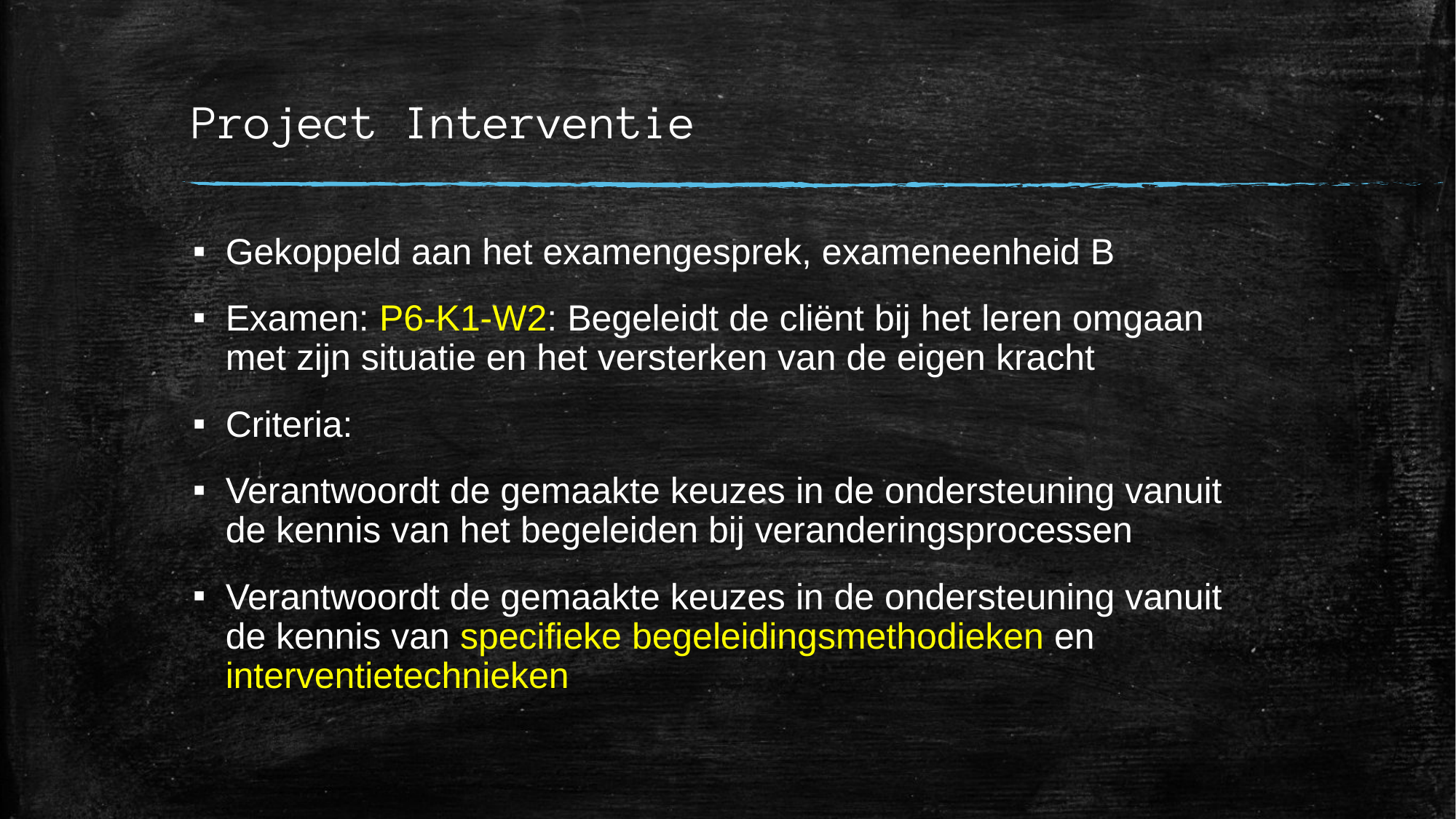

# Project Interventie
Gekoppeld aan het examengesprek, exameneenheid B
Examen: P6-K1-W2: Begeleidt de cliënt bij het leren omgaan met zijn situatie en het versterken van de eigen kracht
Criteria:
Verantwoordt de gemaakte keuzes in de ondersteuning vanuit de kennis van het begeleiden bij veranderingsprocessen
Verantwoordt de gemaakte keuzes in de ondersteuning vanuit de kennis van specifieke begeleidingsmethodieken en interventietechnieken